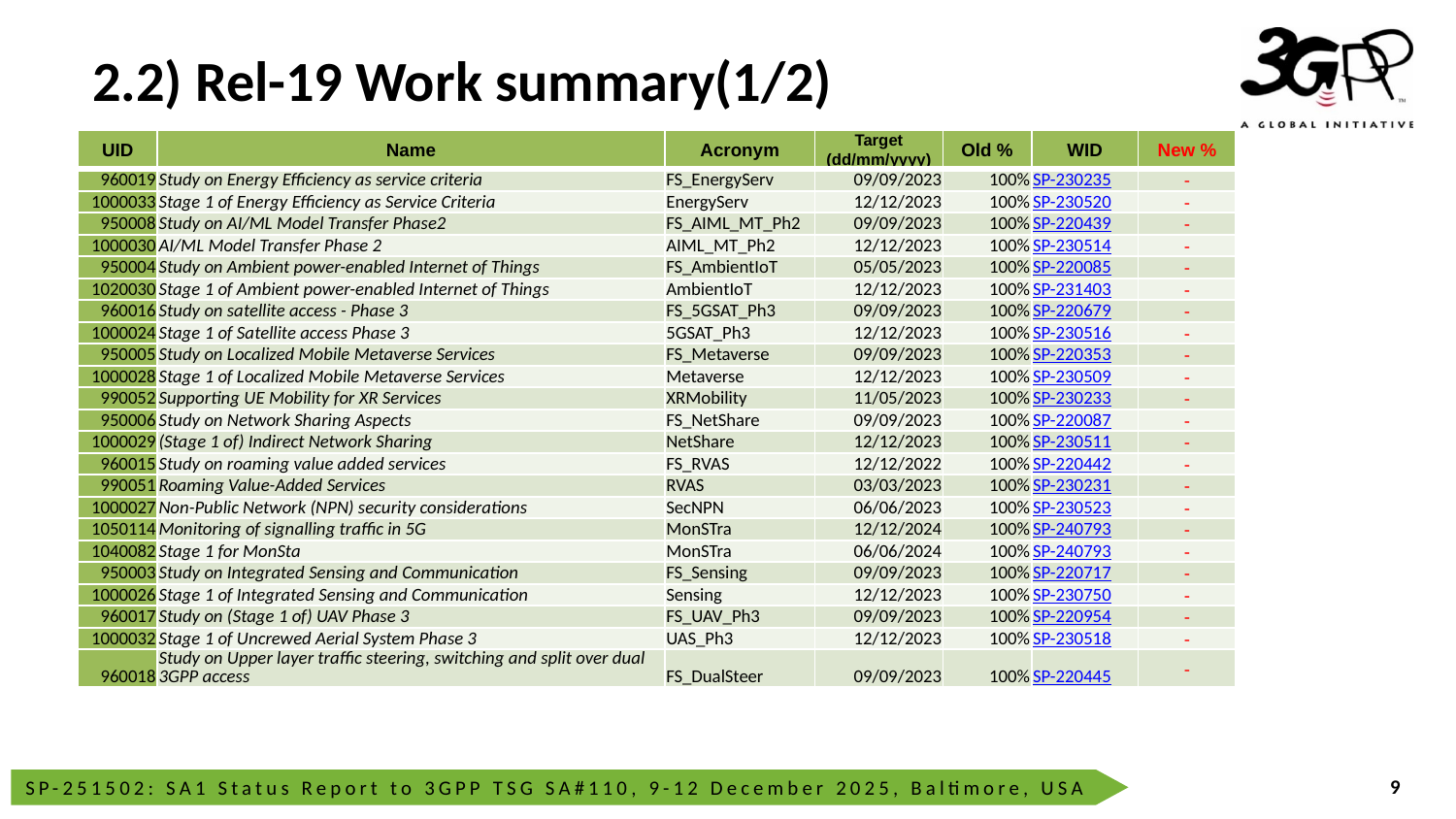

# 2.2) Rel-19 Work summary(1/2)
| UID | Name | Acronym | Target (dd/mm/yyyy) | Old % | WID | New % |
| --- | --- | --- | --- | --- | --- | --- |
| 960019 | Study on Energy Efficiency as service criteria | FS\_EnergyServ | 09/09/2023 | 100% | SP-230235 | - |
| 1000033 | Stage 1 of Energy Efficiency as Service Criteria | EnergyServ | 12/12/2023 | 100% | SP-230520 | - |
| 950008 | Study on AI/ML Model Transfer Phase2 | FS\_AIML\_MT\_Ph2 | 09/09/2023 | 100% | SP-220439 | - |
| 1000030 | AI/ML Model Transfer Phase 2 | AIML\_MT\_Ph2 | 12/12/2023 | 100% | SP-230514 | - |
| 950004 | Study on Ambient power-enabled Internet of Things | FS\_AmbientIoT | 05/05/2023 | 100% | SP-220085 | - |
| 1020030 | Stage 1 of Ambient power-enabled Internet of Things | AmbientIoT | 12/12/2023 | 100% | SP-231403 | - |
| 960016 | Study on satellite access - Phase 3 | FS\_5GSAT\_Ph3 | 09/09/2023 | 100% | SP-220679 | - |
| 1000024 | Stage 1 of Satellite access Phase 3 | 5GSAT\_Ph3 | 12/12/2023 | 100% | SP-230516 | - |
| 950005 | Study on Localized Mobile Metaverse Services | FS\_Metaverse | 09/09/2023 | 100% | SP-220353 | - |
| 1000028 | Stage 1 of Localized Mobile Metaverse Services | Metaverse | 12/12/2023 | 100% | SP-230509 | - |
| 990052 | Supporting UE Mobility for XR Services | XRMobility | 11/05/2023 | 100% | SP-230233 | - |
| 950006 | Study on Network Sharing Aspects | FS\_NetShare | 09/09/2023 | 100% | SP-220087 | - |
| 1000029 | (Stage 1 of) Indirect Network Sharing | NetShare | 12/12/2023 | 100% | SP-230511 | - |
| 960015 | Study on roaming value added services | FS\_RVAS | 12/12/2022 | 100% | SP-220442 | - |
| 990051 | Roaming Value-Added Services | RVAS | 03/03/2023 | 100% | SP-230231 | - |
| 1000027 | Non-Public Network (NPN) security considerations | SecNPN | 06/06/2023 | 100% | SP-230523 | - |
| 1050114 | Monitoring of signalling traffic in 5G | MonSTra | 12/12/2024 | 100% | SP-240793 | - |
| 1040082 | Stage 1 for MonSta | MonSTra | 06/06/2024 | 100% | SP-240793 | - |
| 950003 | Study on Integrated Sensing and Communication | FS\_Sensing | 09/09/2023 | 100% | SP-220717 | - |
| 1000026 | Stage 1 of Integrated Sensing and Communication | Sensing | 12/12/2023 | 100% | SP-230750 | - |
| 960017 | Study on (Stage 1 of) UAV Phase 3 | FS\_UAV\_Ph3 | 09/09/2023 | 100% | SP-220954 | - |
| 1000032 | Stage 1 of Uncrewed Aerial System Phase 3 | UAS\_Ph3 | 12/12/2023 | 100% | SP-230518 | - |
| 960018 | Study on Upper layer traffic steering, switching and split over dual 3GPP access | FS\_DualSteer | 09/09/2023 | 100% | SP-220445 | - |